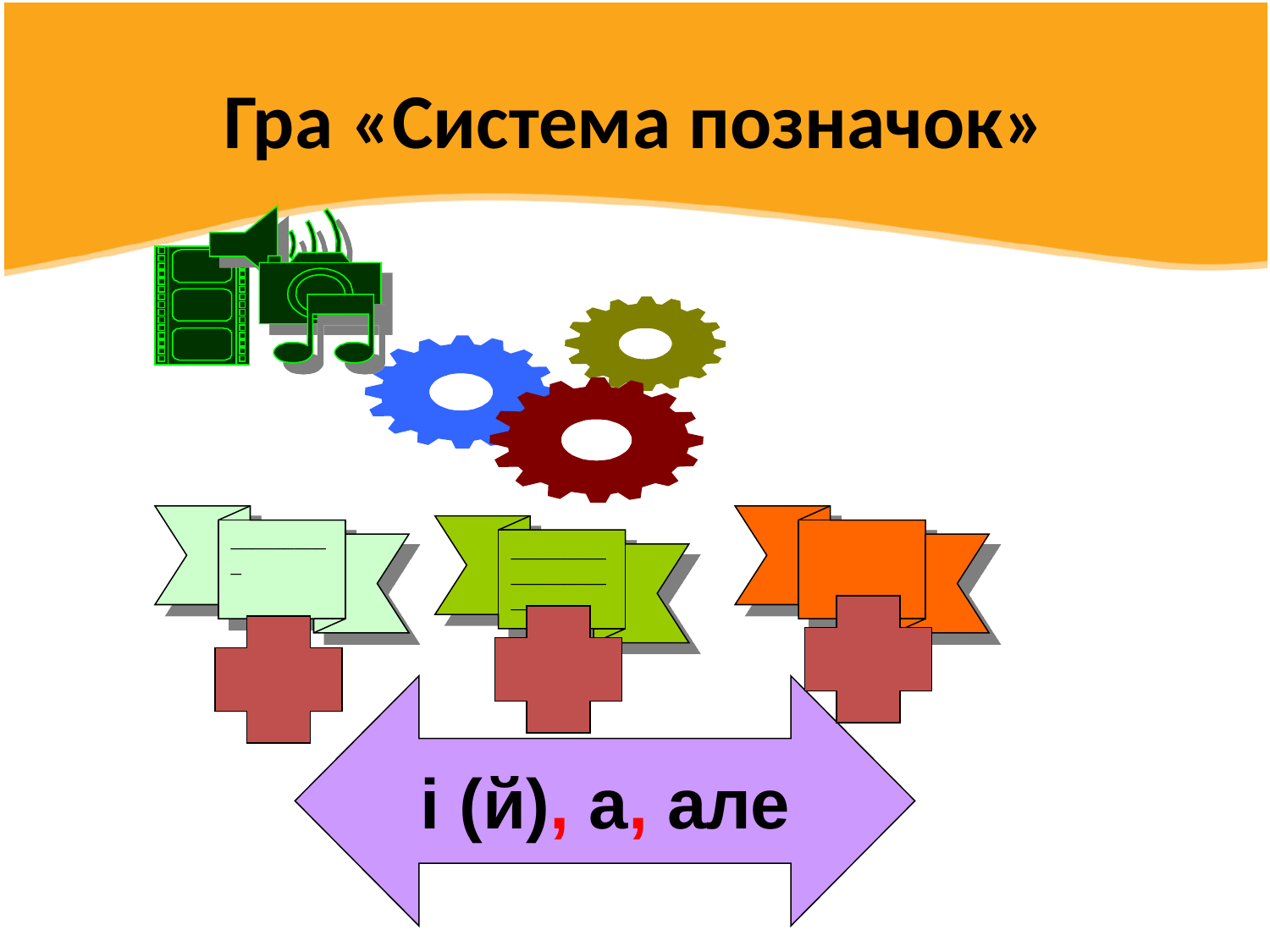

# Гра «Система позначок»

__________

____________________

і (й), а, але